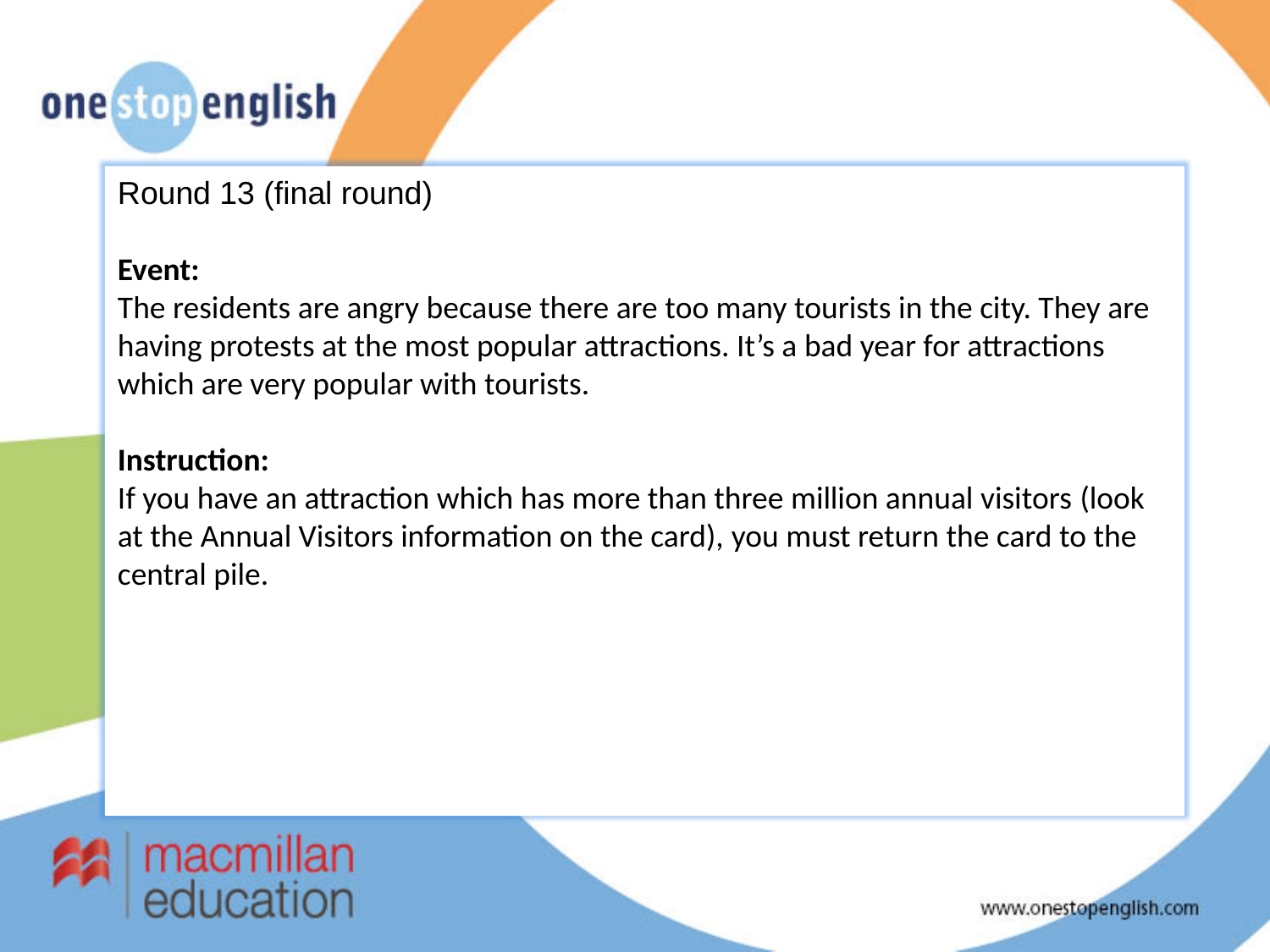

Round 13 (final round)

Event:
The residents are angry because there are too many tourists in the city. They are having protests at the most popular attractions. It’s a bad year for attractions which are very popular with tourists.

Instruction:
If you have an attraction which has more than three million annual visitors (look at the Annual Visitors information on the card), you must return the card to the central pile.